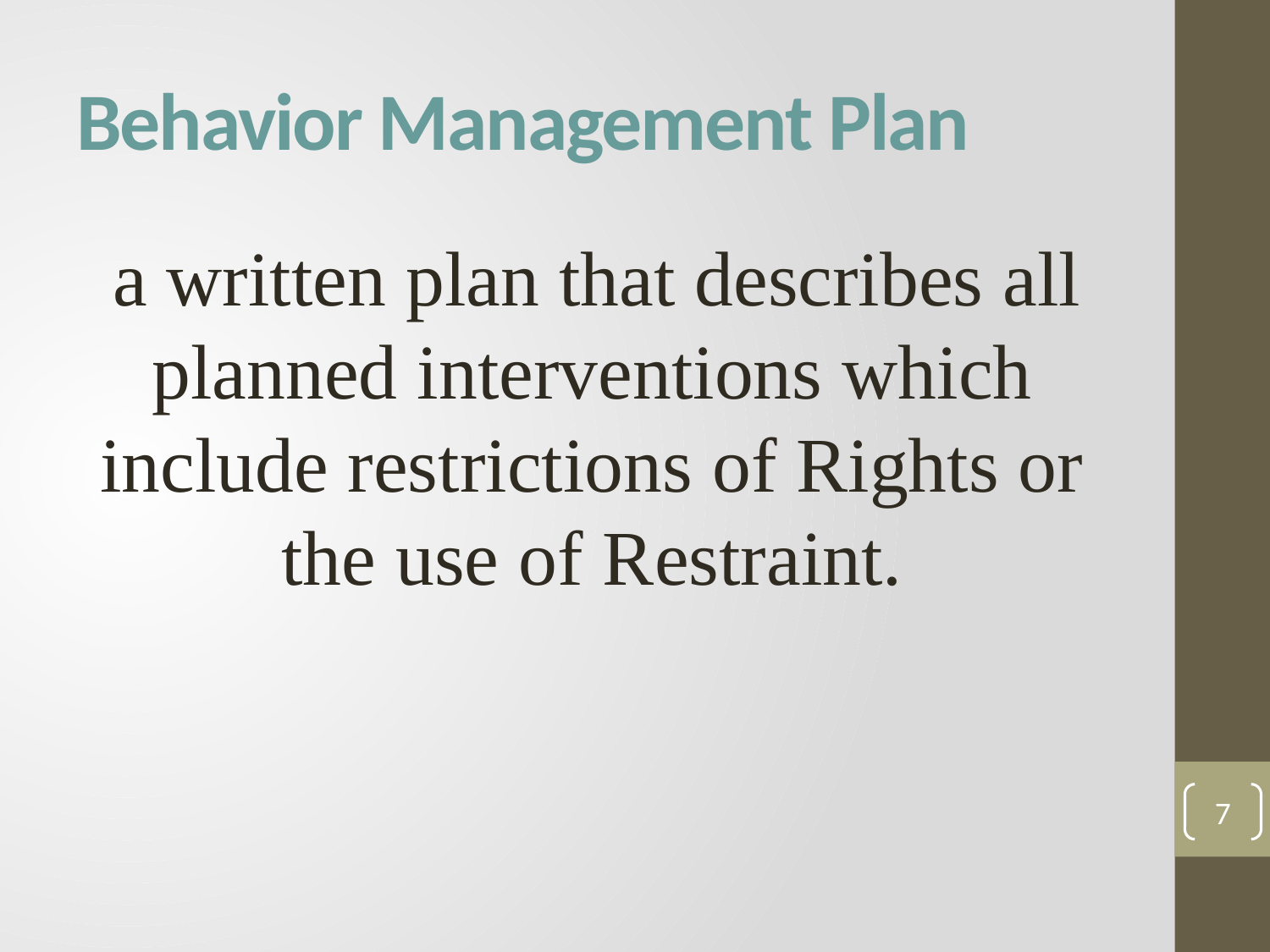

# Behavior Management Plan
 a written plan that describes all planned interventions which include restrictions of Rights or the use of Restraint.

7